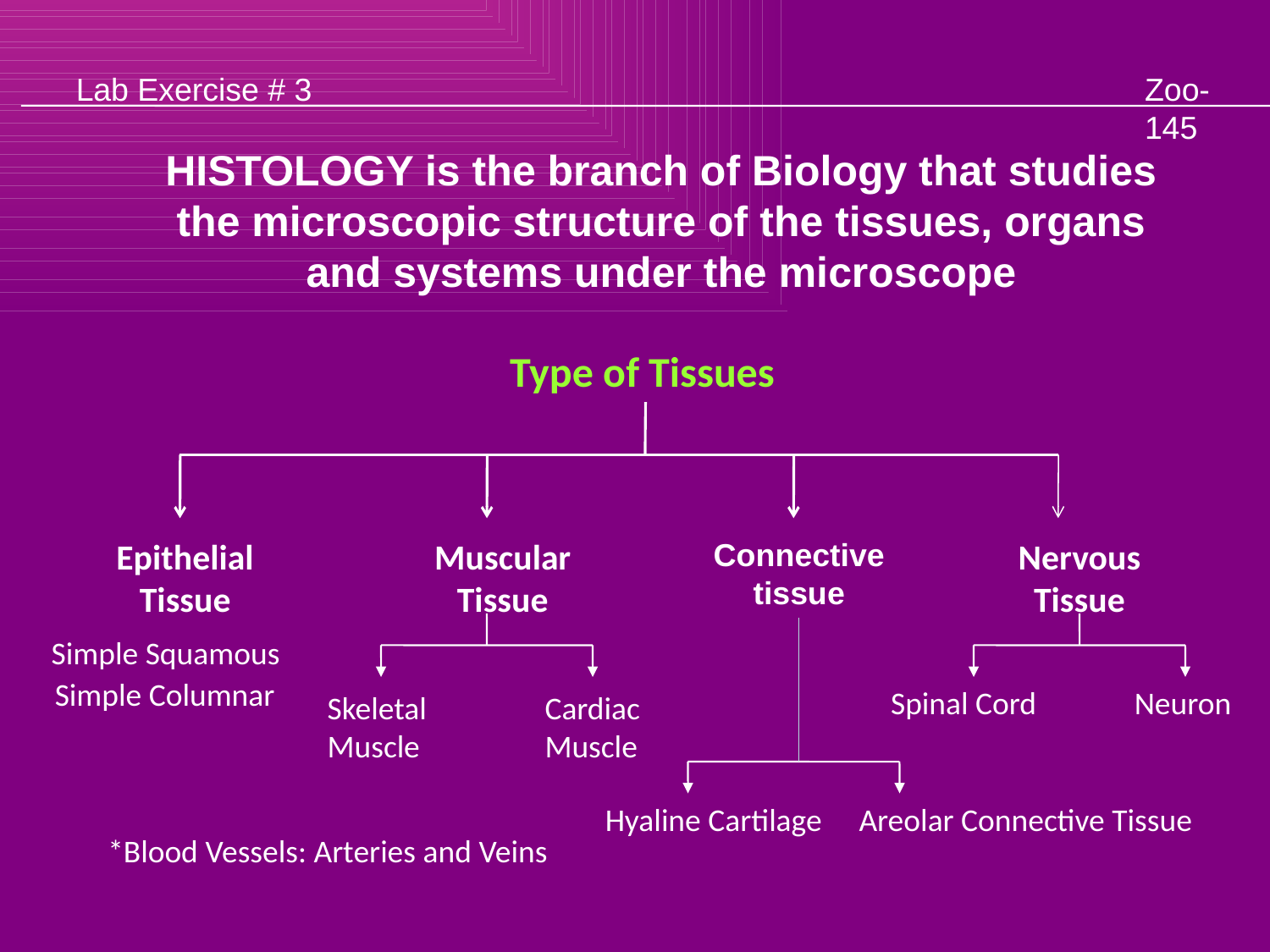

Lab Exercise # 3
Zoo- 145

HISTOLOGY is the branch of Biology that studies the microscopic structure of the tissues, organs and systems under the microscope
Type of Tissues
Epithelial Tissue
Muscular Tissue
Connective tissue
Nervous Tissue

Simple Squamous

Simple Columnar
Spinal Cord
Neuron
Skeletal Muscle
Cardiac  Muscle

Hyaline Cartilage
Areolar Connective Tissue
*Blood Vessels: Arteries and Veins